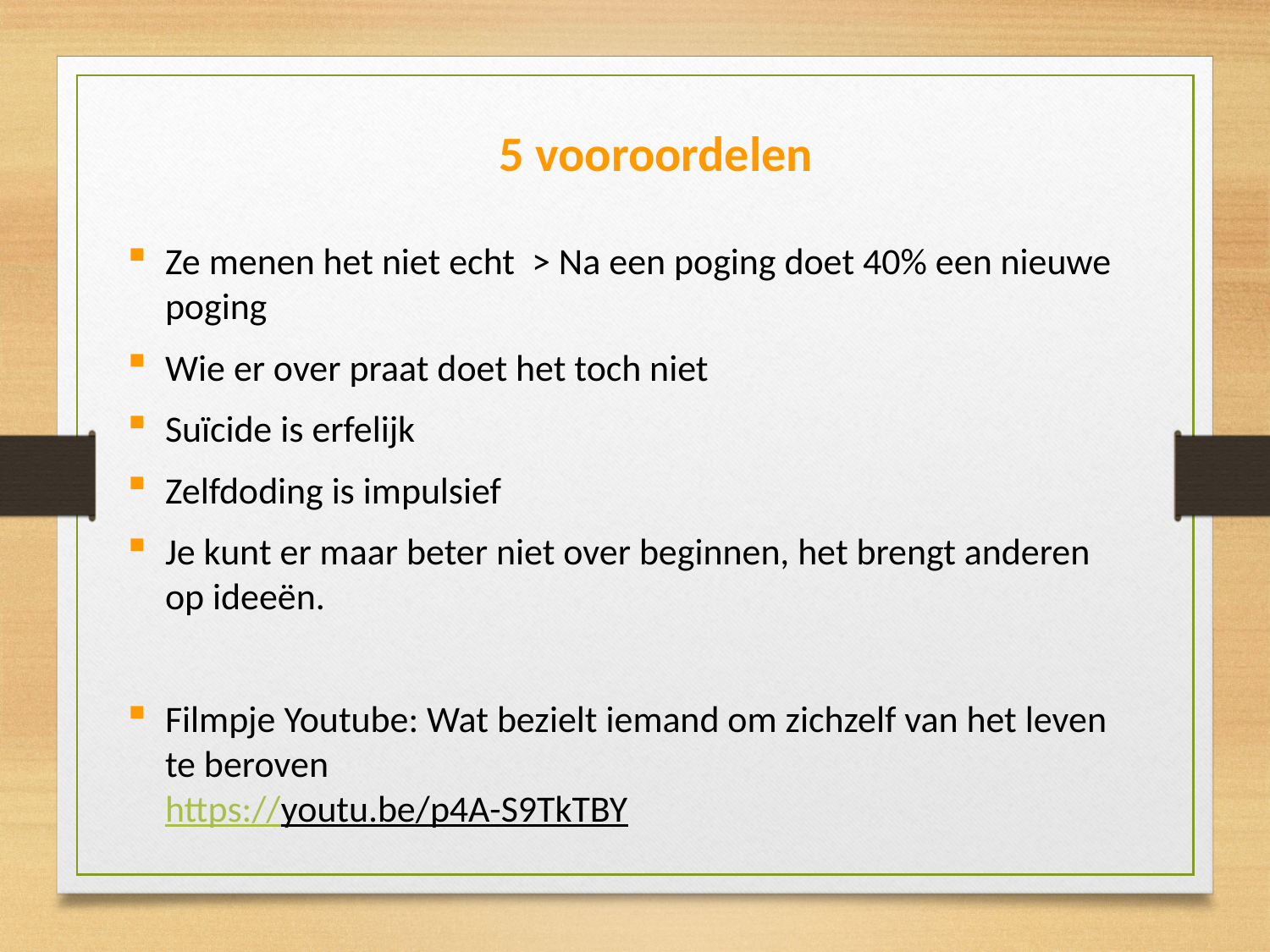

5 vooroordelen
Ze menen het niet echt  > Na een poging doet 40% een nieuwe poging
Wie er over praat doet het toch niet
Suïcide is erfelijk
Zelfdoding is impulsief
Je kunt er maar beter niet over beginnen, het brengt anderen op ideeën.

Filmpje Youtube: Wat bezielt iemand om zichzelf van het leven te beroven
https://youtu.be/p4A-S9TkTBY